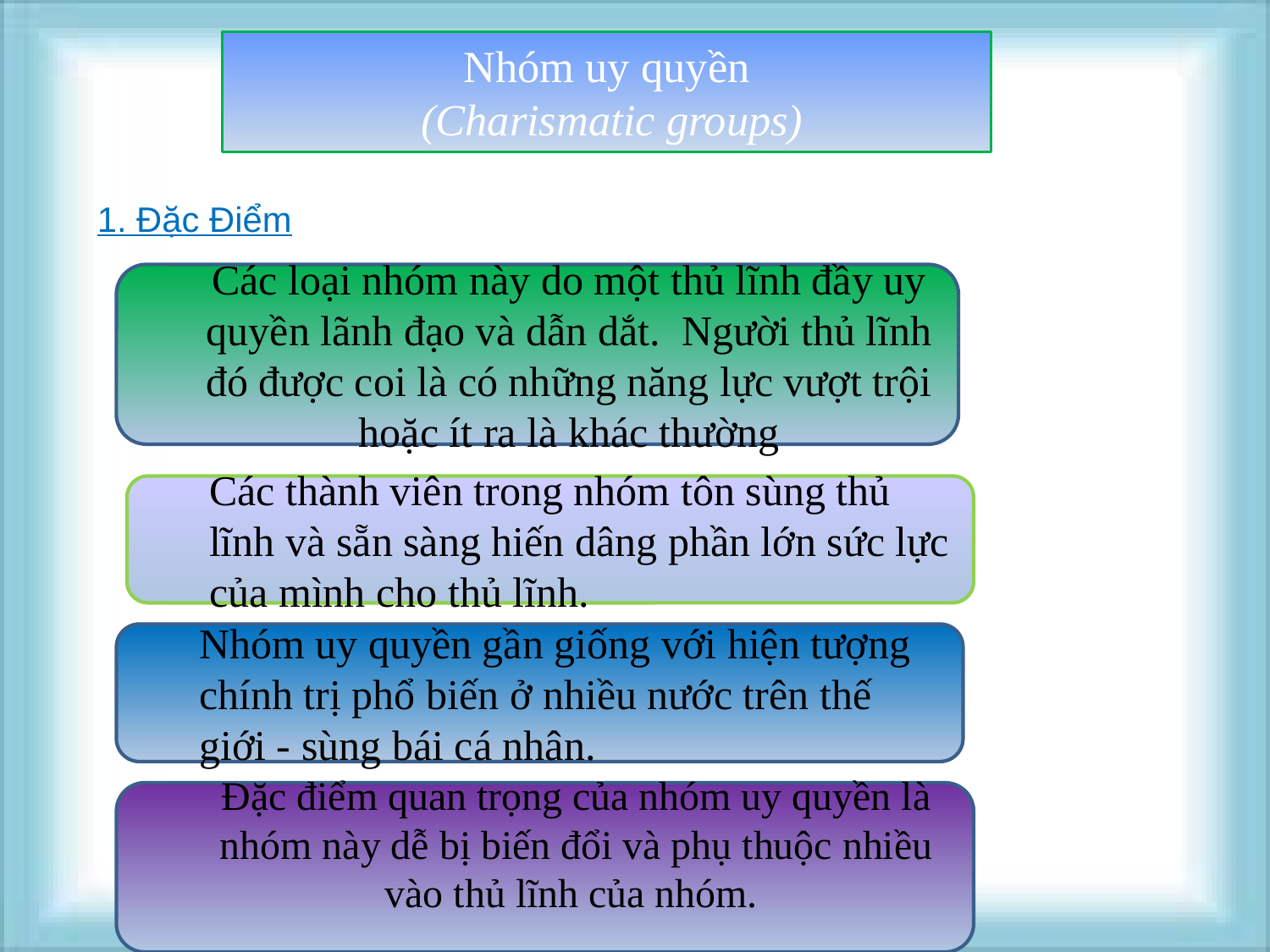

Nhóm uy quyền
 (Charismatic groups)
1. Đặc Điểm

Các loại nhóm này do một thủ lĩnh đầy uy quyền lãnh đạo và dẫn dắt.  Người thủ lĩnh đó được coi là có những năng lực vượt trội hoặc ít ra là khác thường
Các thành viên trong nhóm tôn sùng thủ lĩnh và sẵn sàng hiến dâng phần lớn sức lực của mình cho thủ lĩnh.
Nhóm uy quyền gần giống với hiện tượng chính trị phổ biến ở nhiều nước trên thế giới - sùng bái cá nhân.
Đặc điểm quan trọng của nhóm uy quyền là nhóm này dễ bị biến đổi và phụ thuộc nhiều vào thủ lĩnh của nhóm.